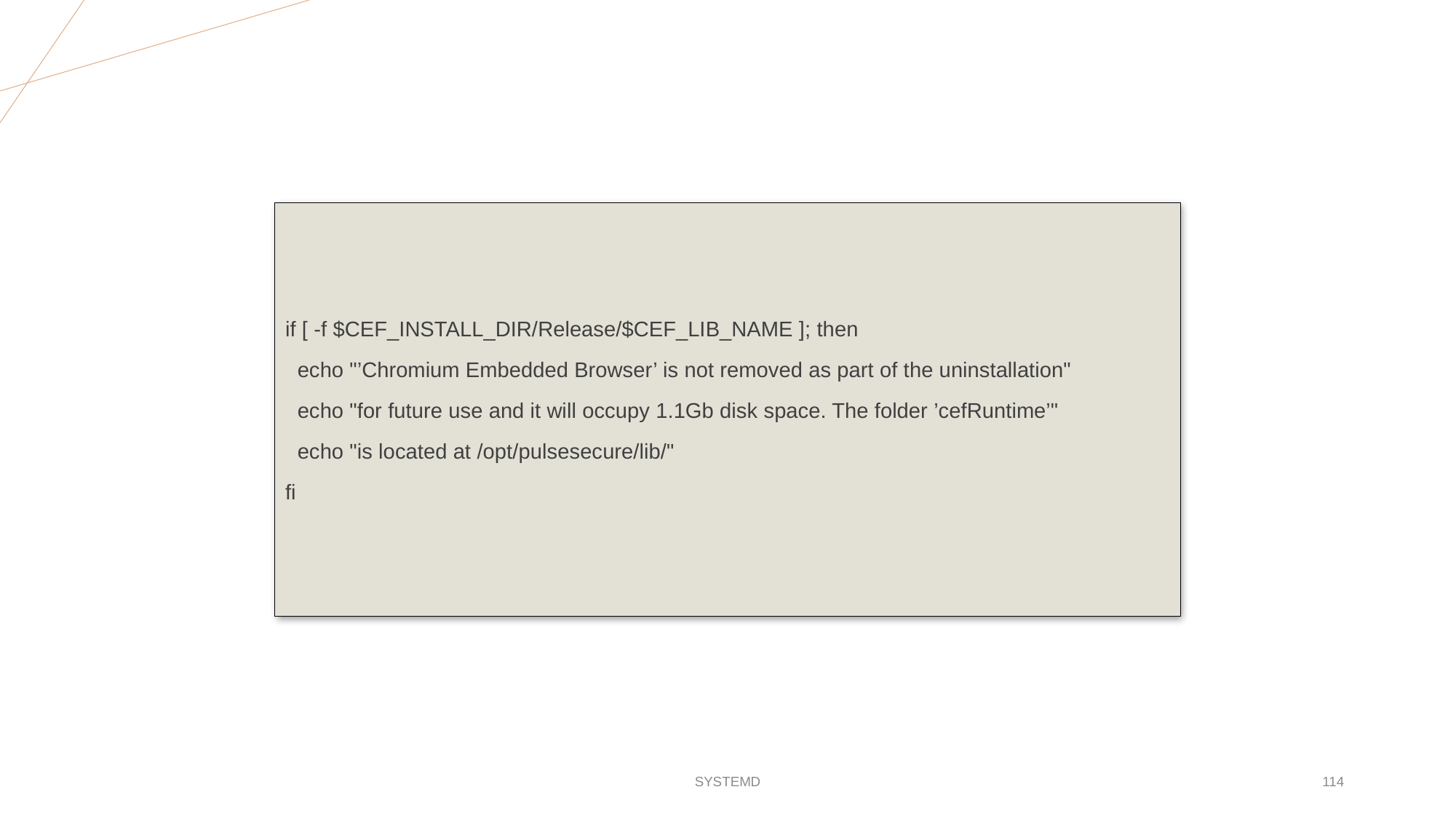

if [ -f $CEF_INSTALL_DIR/Release/$CEF_LIB_NAME ]; then
  echo "’Chromium Embedded Browser’ is not removed as part of the uninstallation"
  echo "for future use and it will occupy 1.1Gb disk space. The folder ’cefRuntime’"
  echo "is located at /opt/pulsesecure/lib/"
fi
SYSTEMD
114